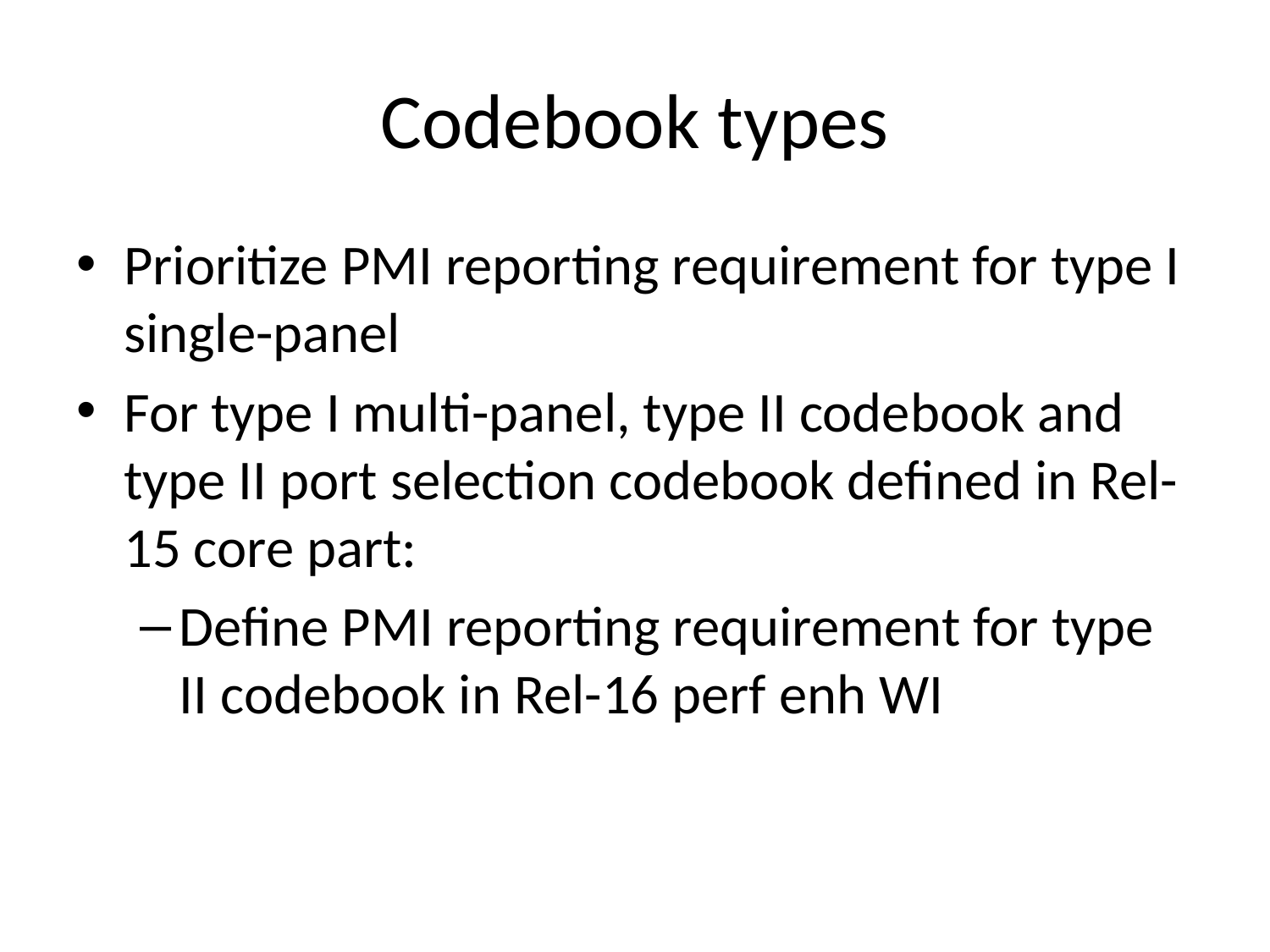

# Codebook types
Prioritize PMI reporting requirement for type I single-panel
For type I multi-panel, type II codebook and type II port selection codebook defined in Rel-15 core part:
Define PMI reporting requirement for type II codebook in Rel-16 perf enh WI